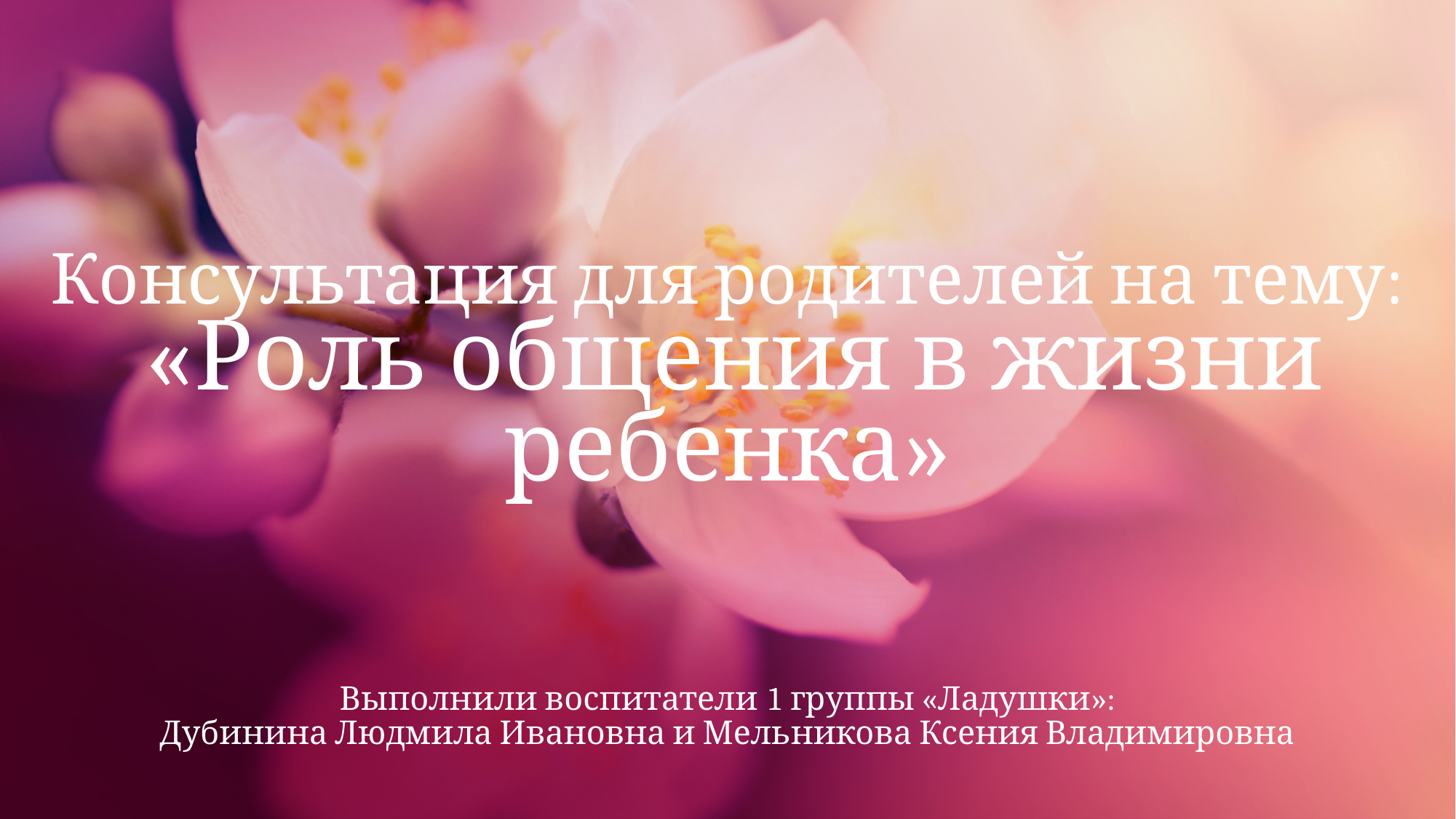

# Консультация для родителей на тему: «Роль общения в жизни ребенка»
Выполнили воспитатели 1 группы «Ладушки»:
Дубинина Людмила Ивановна и Мельникова Ксения Владимировна